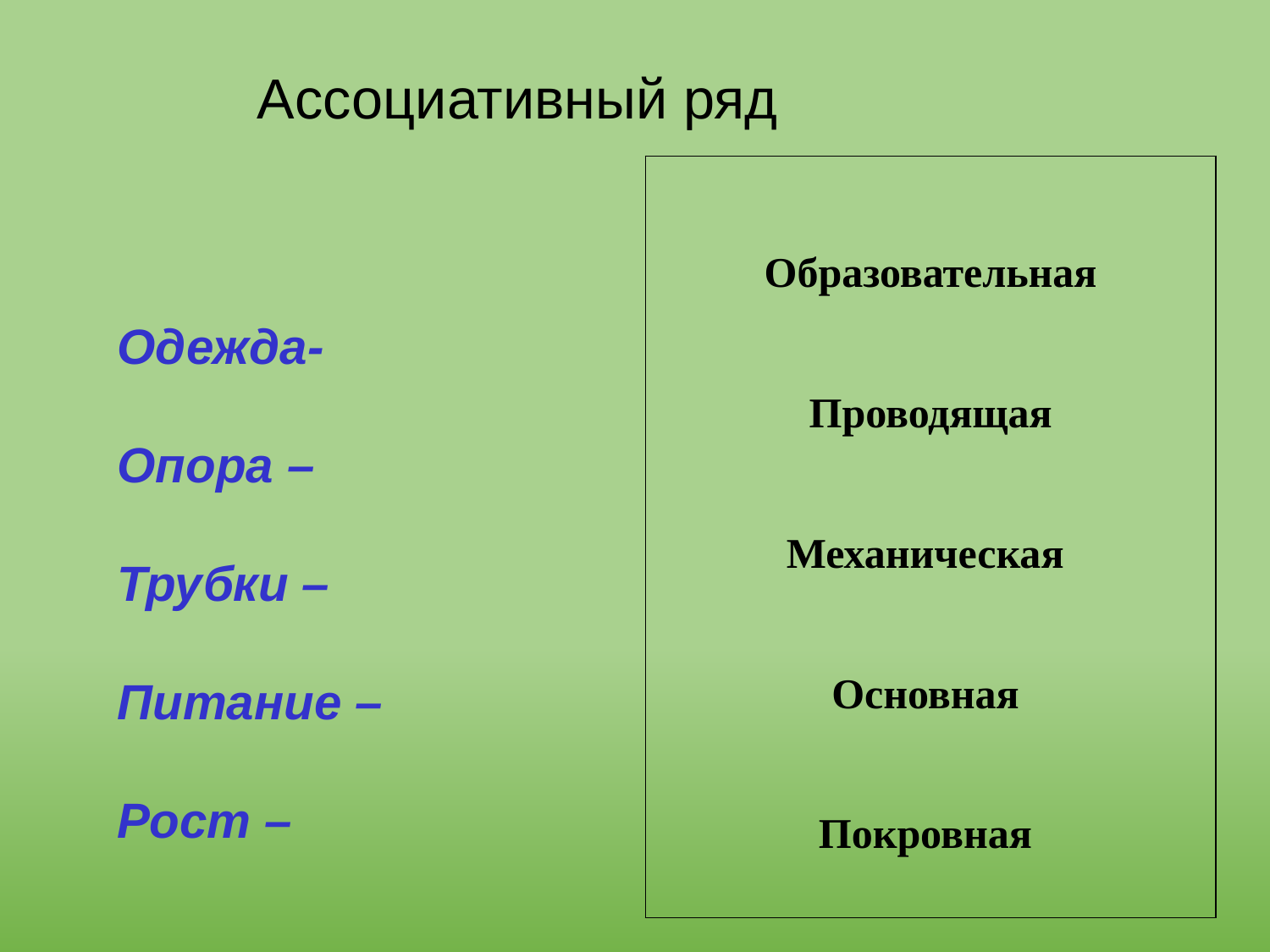

Ассоциативный ряд
| Образовательная Проводящая Механическая  Основная  Покровная |
| --- |
Одежда-

Опора –

Трубки –

Питание –

Рост –